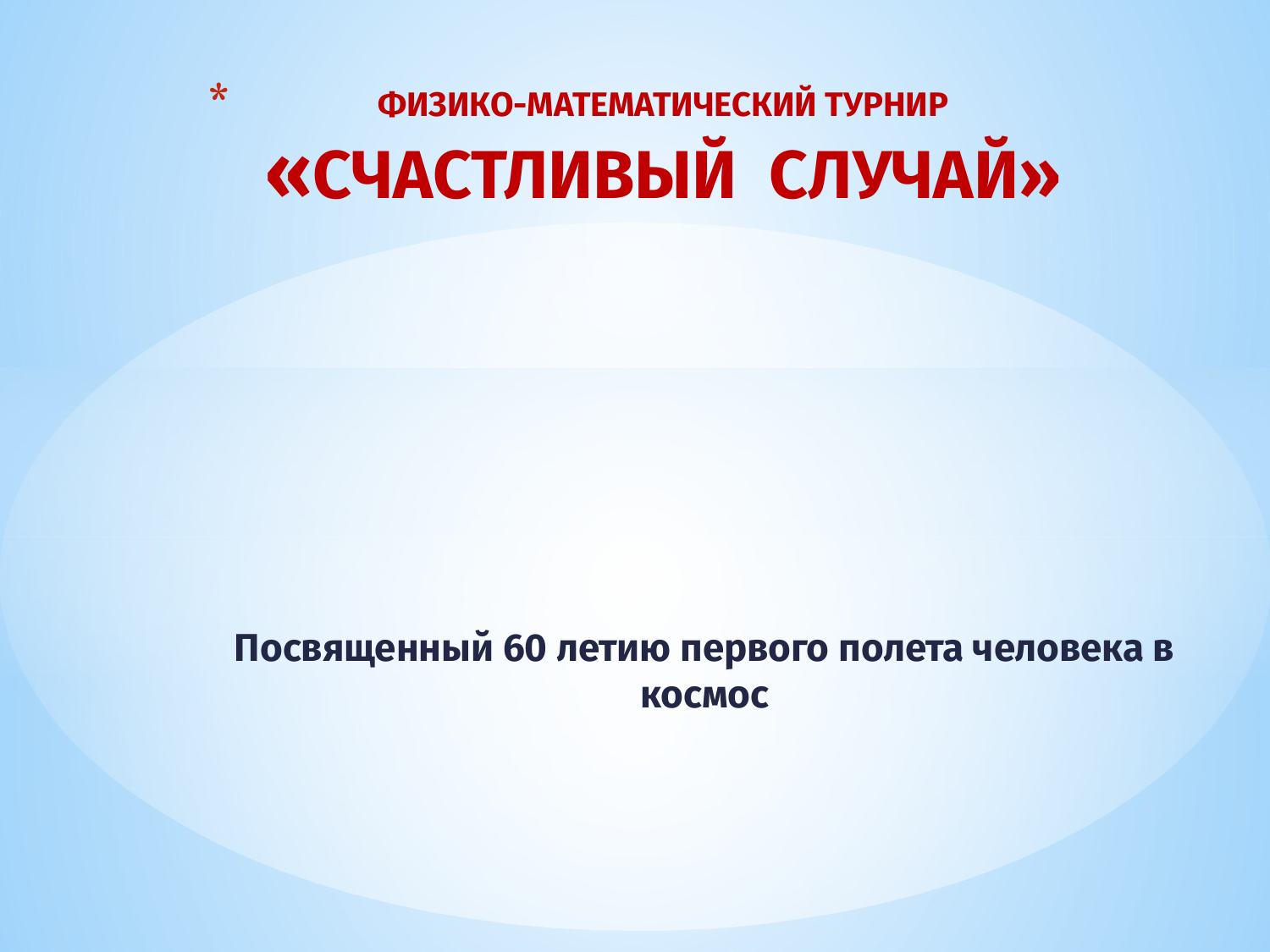

# ФИЗИКО-МАТЕМАТИЧЕСКИЙ ТУРНИР «СЧАСТЛИВЫЙ  СЛУЧАЙ»
Посвященный 60 летию первого полета человека в космос